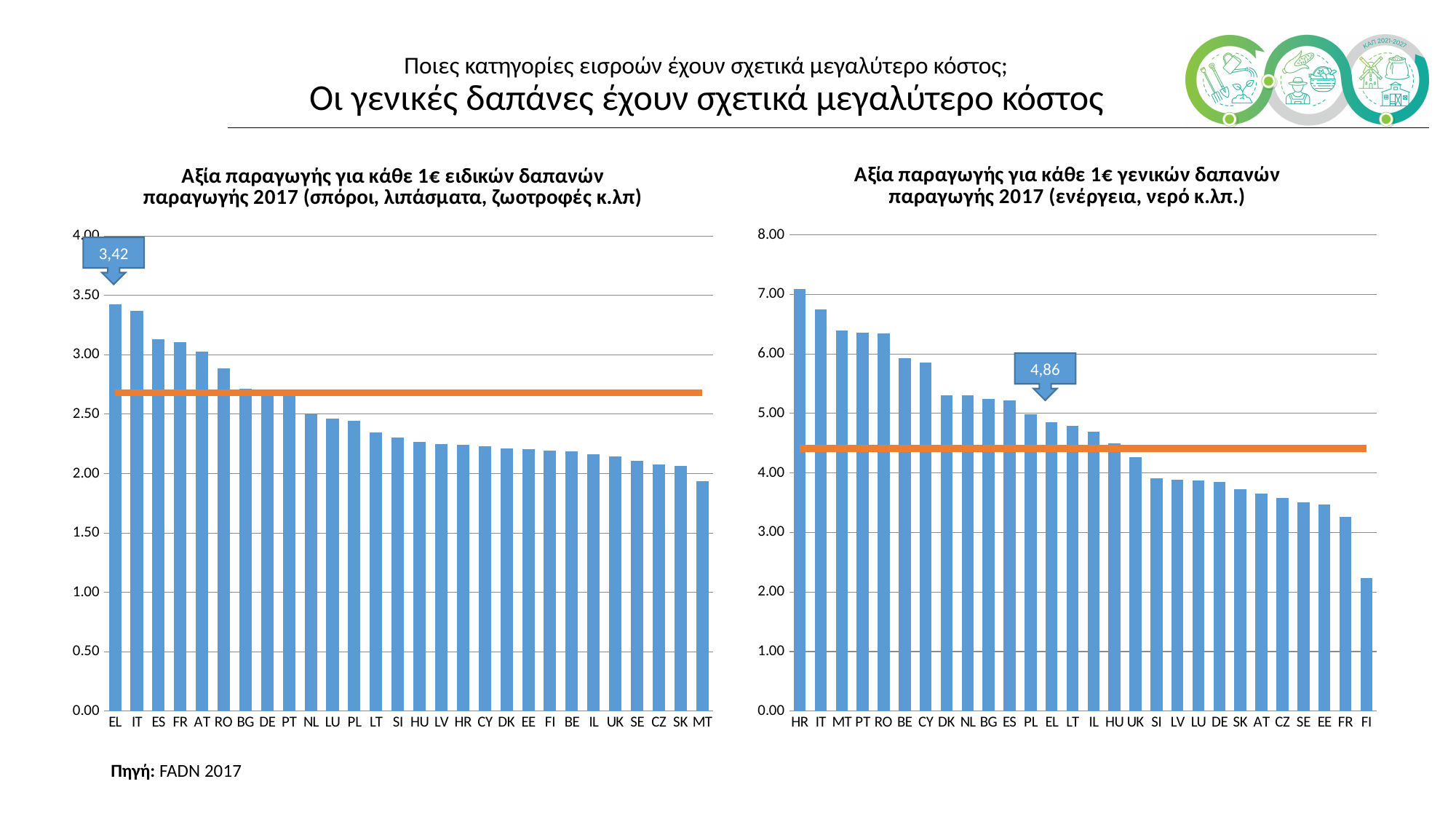

# Ποιες κατηγορίες εισροών έχουν σχετικά μεγαλύτερο κόστος; Οι γενικές δαπάνες έχουν σχετικά μεγαλύτερο κόστος

### Chart: Αξία παραγωγής για κάθε 1€ γενικών δαπανών παραγωγής 2017 (ενέργεια, νερό κ.λπ.)

| Category |  |  |
|---|---|---|
| HR | 7.088901313950237 | 4.41 |
| IT | 6.746237828267926 | 4.41 |
| MT | 6.396411338962605 | 4.41 |
| PT | 6.357904245709124 | 4.41 |
| RO | 6.350315380883067 | 4.41 |
| BE | 5.931572030633978 | 4.41 |
| CY | 5.855373091328148 | 4.41 |
| DK | 5.303217104251216 | 4.41 |
| NL | 5.3003027020460225 | 4.41 |
| BG | 5.2411483990147785 | 4.41 |
| ES | 5.224047603647889 | 4.41 |
| PL | 4.985263879369431 | 4.41 |
| EL | 4.856586765007171 | 4.41 |
| LT | 4.788235294117647 | 4.41 |
| IL | 4.699392587083178 | 4.41 |
| HU | 4.501592718998863 | 4.41 |
| UK | 4.265916142761993 | 4.41 |
| SI | 3.908744038155803 | 4.41 |
| LV | 3.886075133707069 | 4.41 |
| LU | 3.8784795474487987 | 4.41 |
| DE | 3.849519791098063 | 4.41 |
| SK | 3.72203422087152 | 4.41 |
| AT | 3.647799685133818 | 4.41 |
| CZ | 3.581455661830716 | 4.41 |
| SE | 3.5057242937510424 | 4.41 |
| EE | 3.4700440768351744 | 4.41 |
| FR | 3.2629784073067376 | 4.41 |
| FI | 2.230566835170299 | 4.41 |

### Chart: Αξία παραγωγής για κάθε 1€ ειδικών δαπανών παραγωγής 2017 (σπόροι, λιπάσματα, ζωοτροφές κ.λπ)

| Category |  |  |
|---|---|---|
| EL | 3.421622401847575 | 2.68 |
| IT | 3.3683150812748615 | 2.68 |
| ES | 3.13215961531004 | 2.68 |
| FR | 3.1046857179573677 | 2.68 |
| AT | 3.026842088893036 | 2.68 |
| RO | 2.8859977949283353 | 2.68 |
| BG | 2.7156815825157534 | 2.68 |
| DE | 2.684375128595531 | 2.68 |
| PT | 2.6716519890677195 | 2.68 |
| NL | 2.500181467402724 | 2.68 |
| LU | 2.4618766590822907 | 2.68 |
| PL | 2.4426160691797496 | 2.68 |
| LT | 2.3432454890788224 | 2.68 |
| SI | 2.3033539441633875 | 2.68 |
| HU | 2.2649036947998056 | 2.68 |
| LV | 2.250718417615227 | 2.68 |
| HR | 2.2396219749160924 | 2.68 |
| CY | 2.226555652936021 | 2.68 |
| DK | 2.2092141776294714 | 2.68 |
| EE | 2.2043278371184623 | 2.68 |
| FI | 2.192234077211272 | 2.68 |
| BE | 2.188298823863779 | 2.68 |
| IL | 2.1610374804047314 | 2.68 |
| UK | 2.1452075385382035 | 2.68 |
| SE | 2.1045579092059388 | 2.68 |
| CZ | 2.0793801961339478 | 2.68 |
| SK | 2.066829811194885 | 2.68 |
| MT | 1.9342057267919022 | 2.68 |
3,42
4,86
Πηγή: FADN 2017